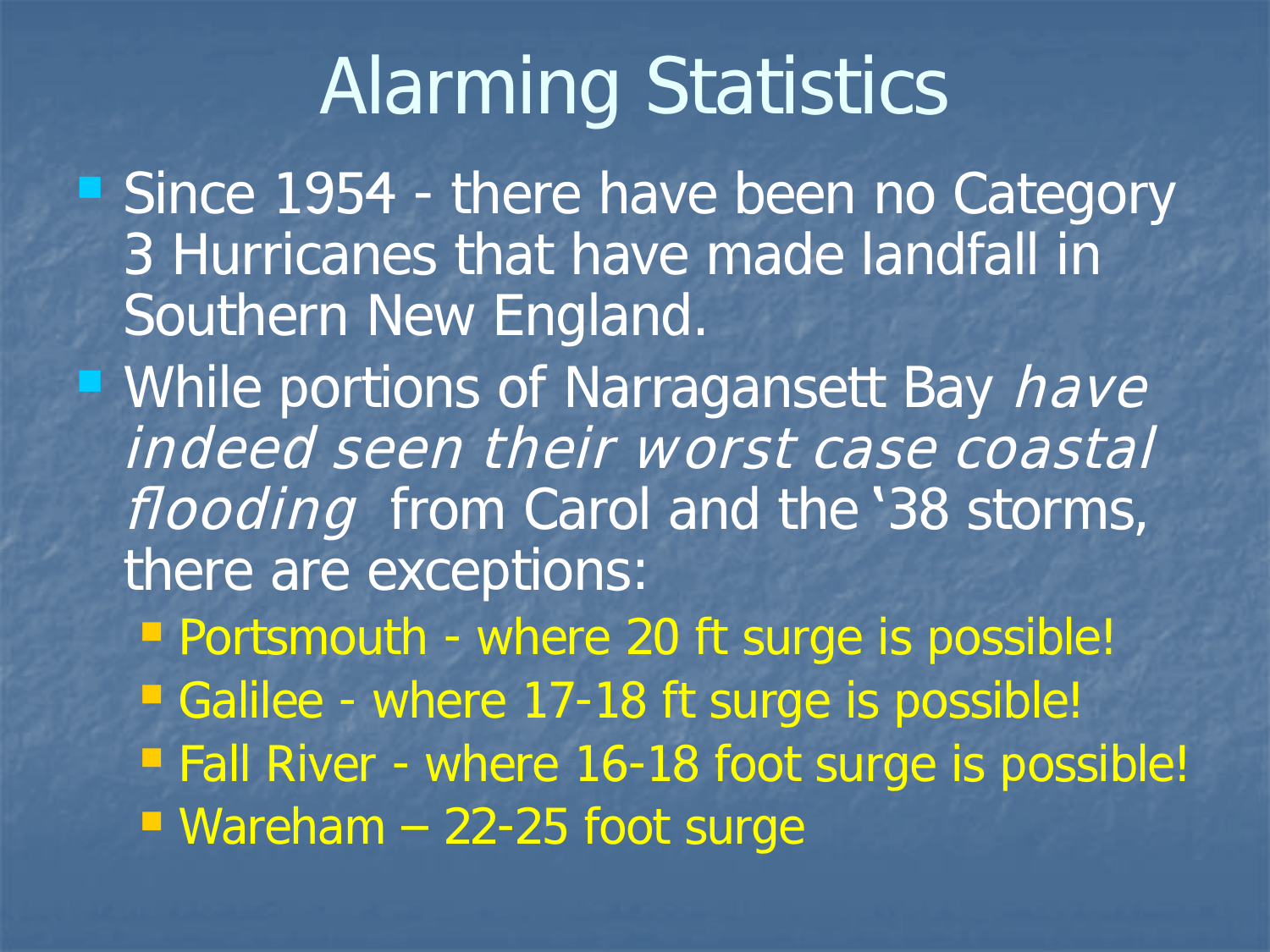

# Alarming Statistics
Since 1954 - there have been no Category 3 Hurricanes that have made landfall in Southern New England.
While portions of Narragansett Bay have indeed seen their worst case coastal flooding  from Carol and the ‘38 storms, there are exceptions:
Portsmouth - where 20 ft surge is possible!
Galilee - where 17-18 ft surge is possible!
Fall River - where 16-18 foot surge is possible!
Wareham – 22-25 foot surge